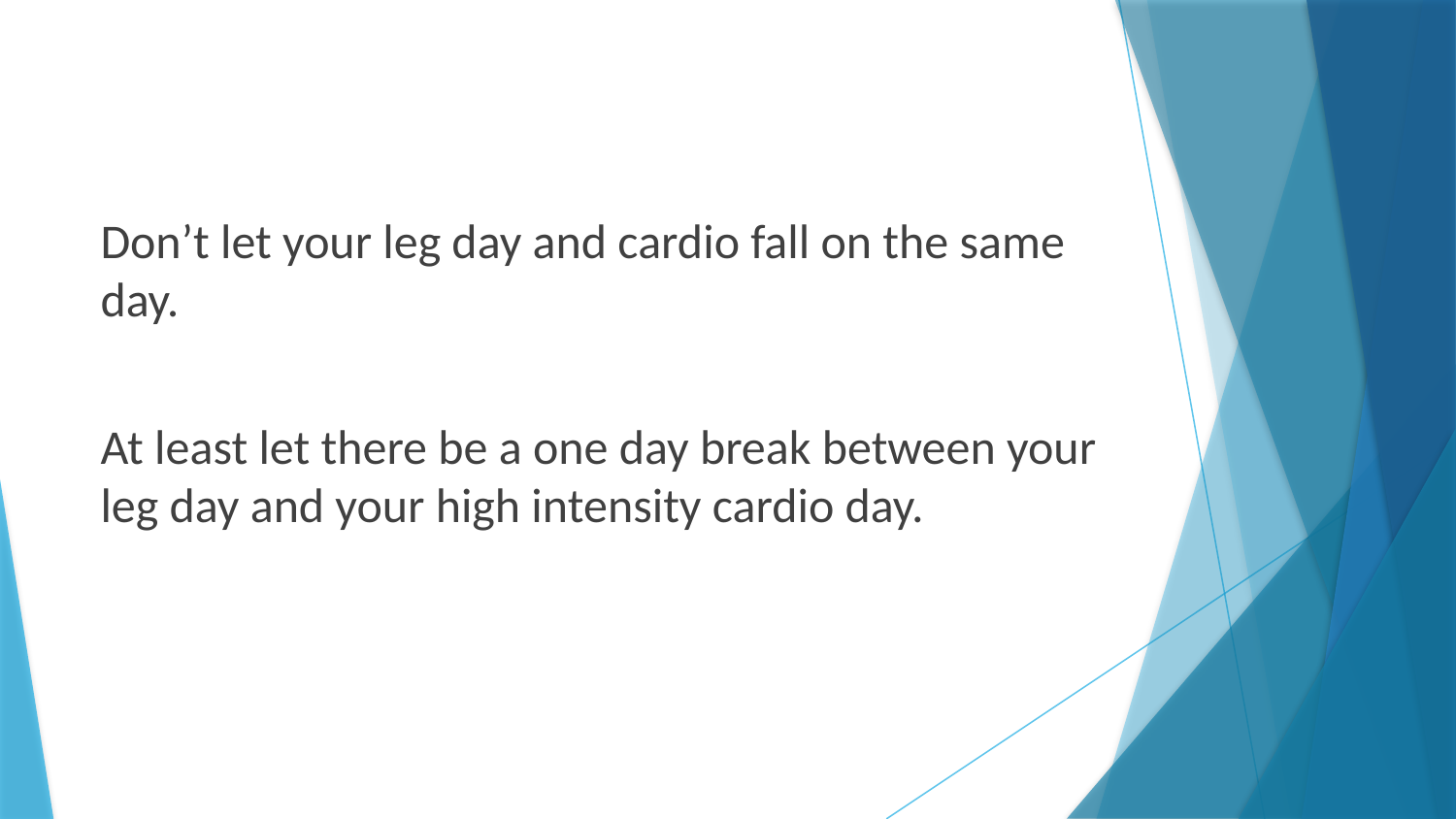

Don’t let your leg day and cardio fall on the same day.

At least let there be a one day break between your leg day and your high intensity cardio day.